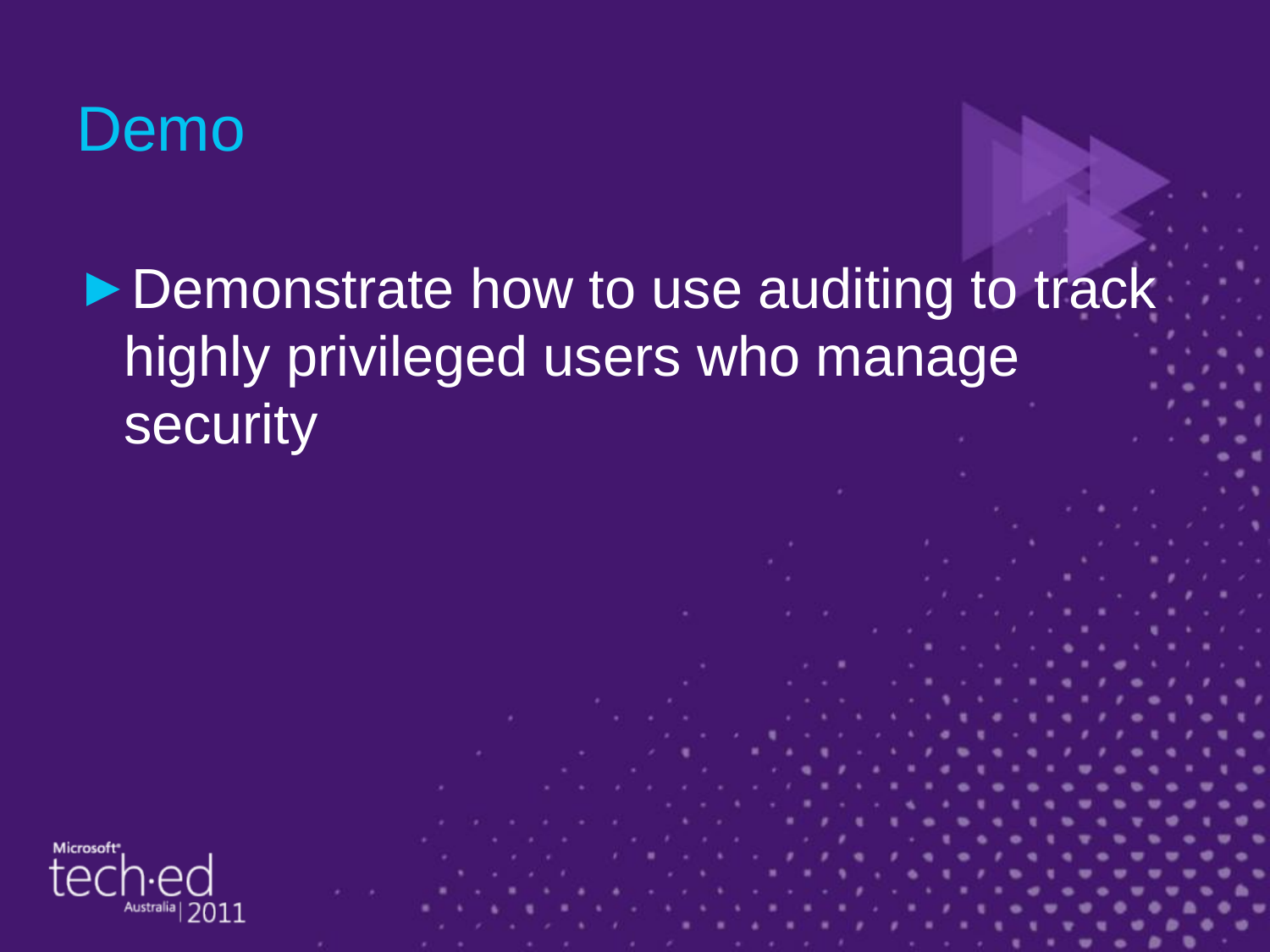

# Demo
Demonstrate how to use auditing to track highly privileged users who manage security